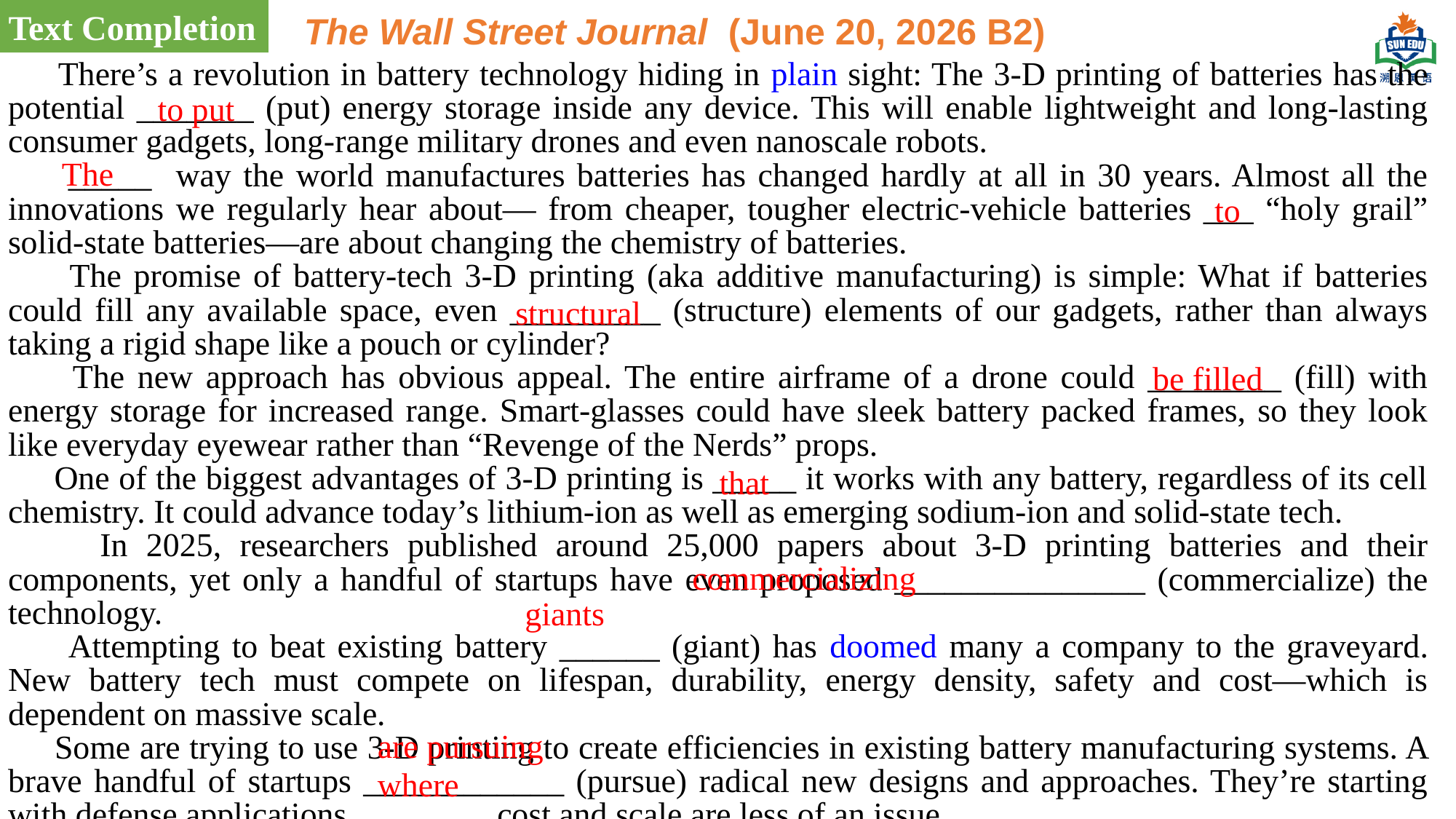

Text Completion
The Wall Street Journal  (June 20, 2026 B2)
     There’s a revolution in battery technology hiding in plain sight: The 3-D printing of batteries has the potential _______ (put) energy storage inside any device. This will enable lightweight and long-lasting consumer gadgets, long-range military drones and even nanoscale robots.
     _____  way the world manufactures batteries has changed hardly at all in 30 years. Almost all the innovations we regularly hear about— from cheaper, tougher electric-vehicle batteries ___ “holy grail” solid-state batteries—are about changing the chemistry of batteries.
     The promise of battery-tech 3-D printing (aka additive manufacturing) is simple: What if batteries could fill any available space, even _________ (structure) elements of our gadgets, rather than always taking a rigid shape like a pouch or cylinder?
     The new approach has obvious appeal. The entire airframe of a drone could ________ (fill) with energy storage for increased range. Smart-glasses could have sleek battery packed frames, so they look like everyday eyewear rather than “Revenge of the Nerds” props.
     One of the biggest advantages of 3-D printing is _____ it works with any battery, regardless of its cell chemistry. It could advance today’s lithium-ion as well as emerging sodium-ion and solid-state tech.
     In 2025, researchers published around 25,000 papers about 3-D printing batteries and their components, yet only a handful of startups have even proposed _______________ (commercialize) the technology.
     Attempting to beat existing battery ______ (giant) has doomed many a company to the graveyard. New battery tech must compete on lifespan, durability, energy density, safety and cost—which is dependent on massive scale.
     Some are trying to use 3-D printing to create efficiencies in existing battery manufacturing systems. A brave handful of startups ____________ (pursue) radical new designs and approaches. They’re starting with defense applications, _______  cost and scale are less of an issue.
 to put
The
 to
structural
be filled
that
commercializing
giants
are pursuing

where